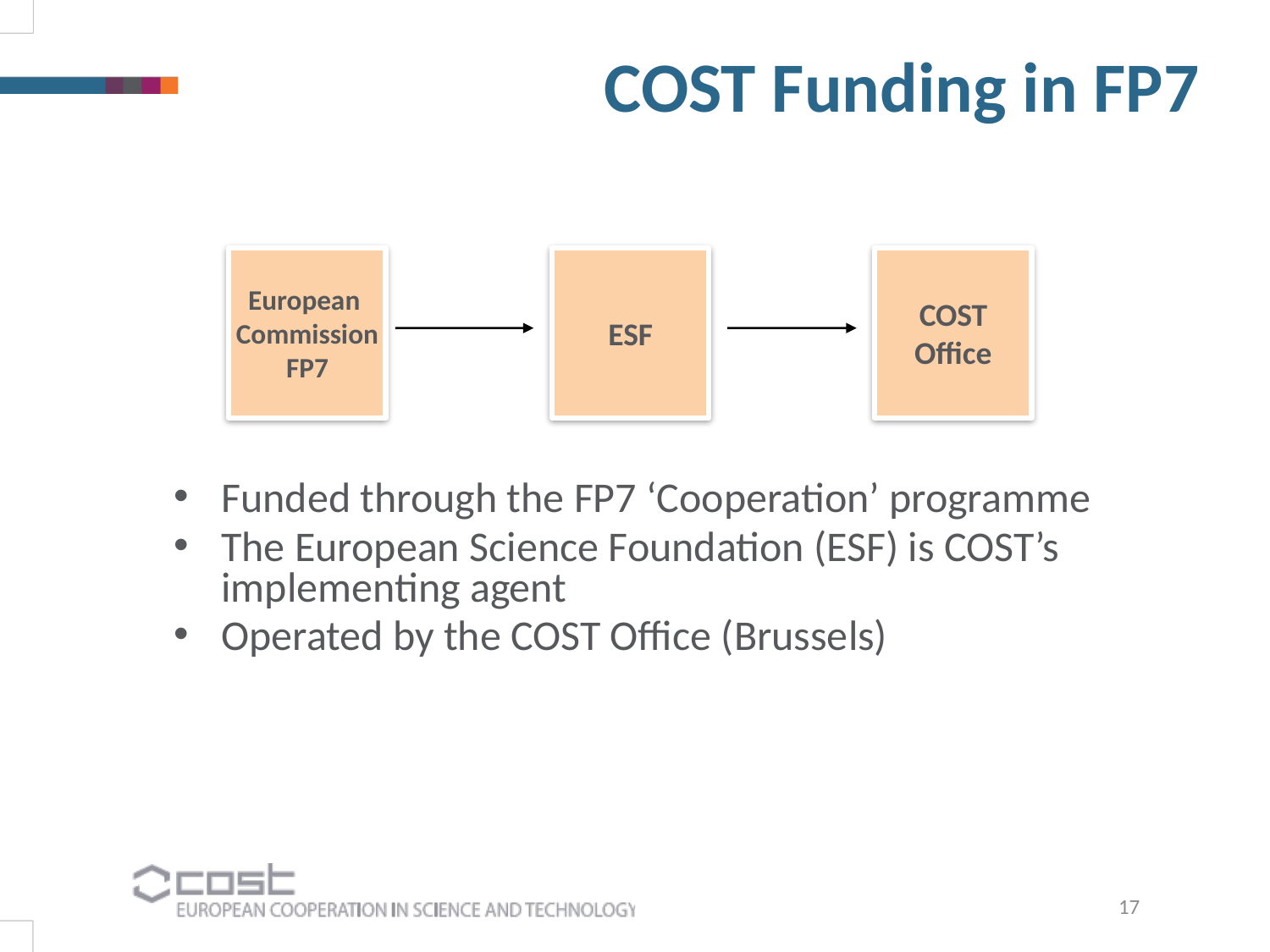

COST Funding in FP7
European
Commission
FP7
ESF
COST
Office

Funded through the FP7 ‘Cooperation’ programme
The European Science Foundation (ESF) is COST’s implementing agent
Operated by the COST Office (Brussels)
17